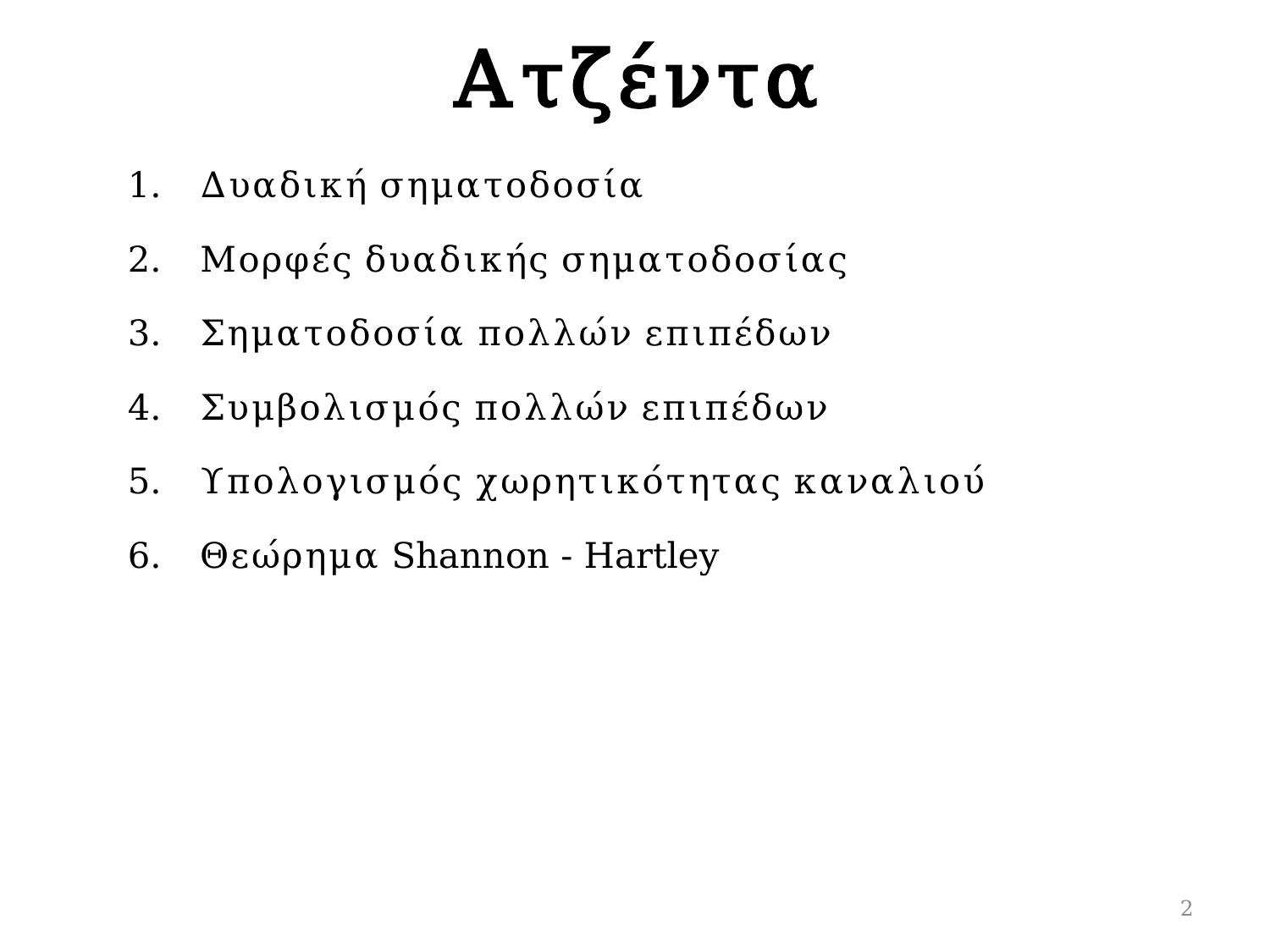

Ατζέντα
Δυαδική σηματοδοσία
Μορφές δυαδικής σηματοδοσίας
Σηματοδοσία πολλών επιπέδων
Συμβολισμός πολλών επιπέδων
Υπολογισμός χωρητικότητας καναλιού
Θεώρημα Shannon - Hartley
2